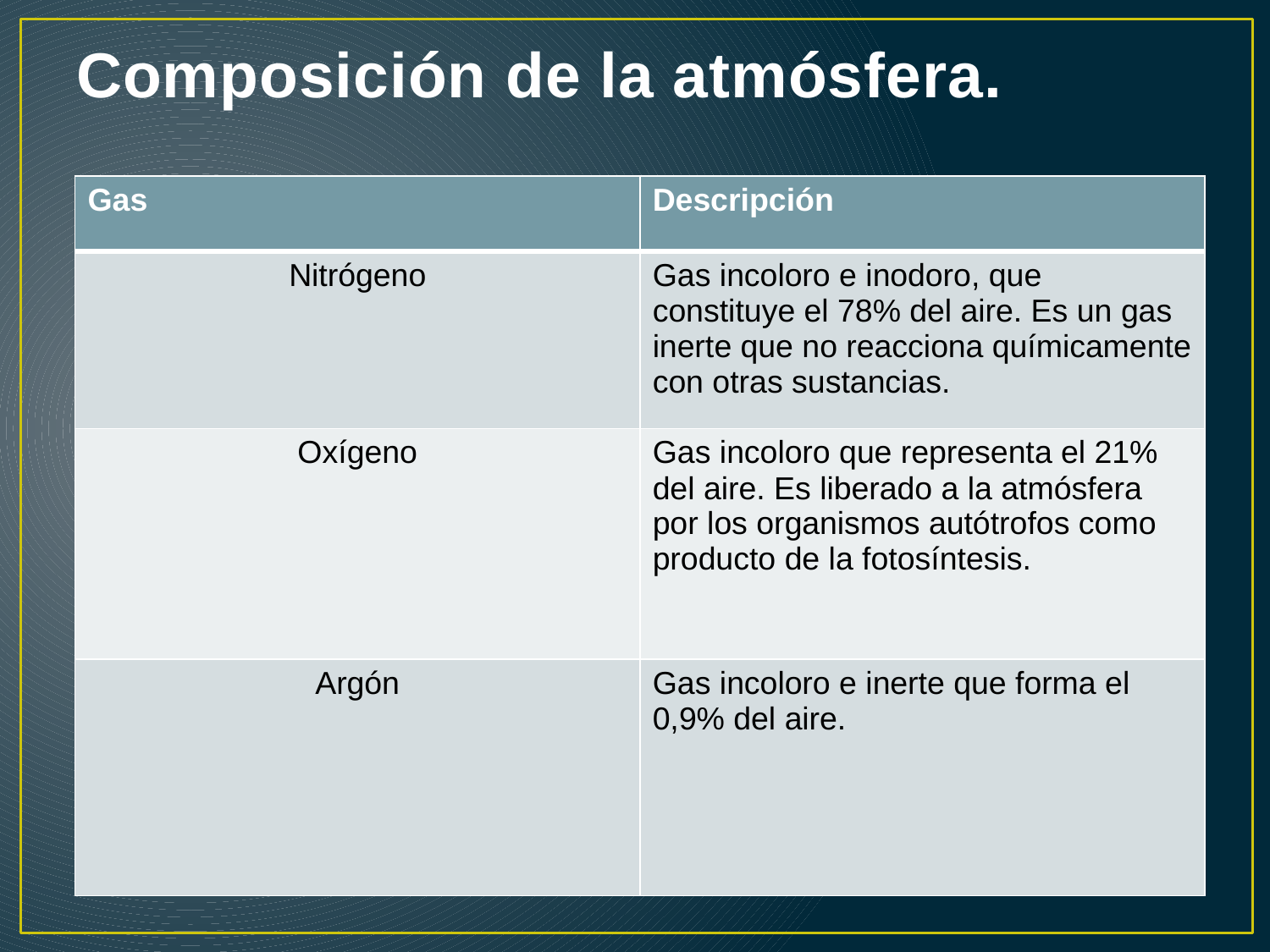

# Composición de la atmósfera.
| Gas | Descripción |
| --- | --- |
| Nitrógeno | Gas incoloro e inodoro, que constituye el 78% del aire. Es un gas inerte que no reacciona químicamente con otras sustancias. |
| Oxígeno | Gas incoloro que representa el 21% del aire. Es liberado a la atmósfera por los organismos autótrofos como producto de la fotosíntesis. |
| Argón | Gas incoloro e inerte que forma el 0,9% del aire. |